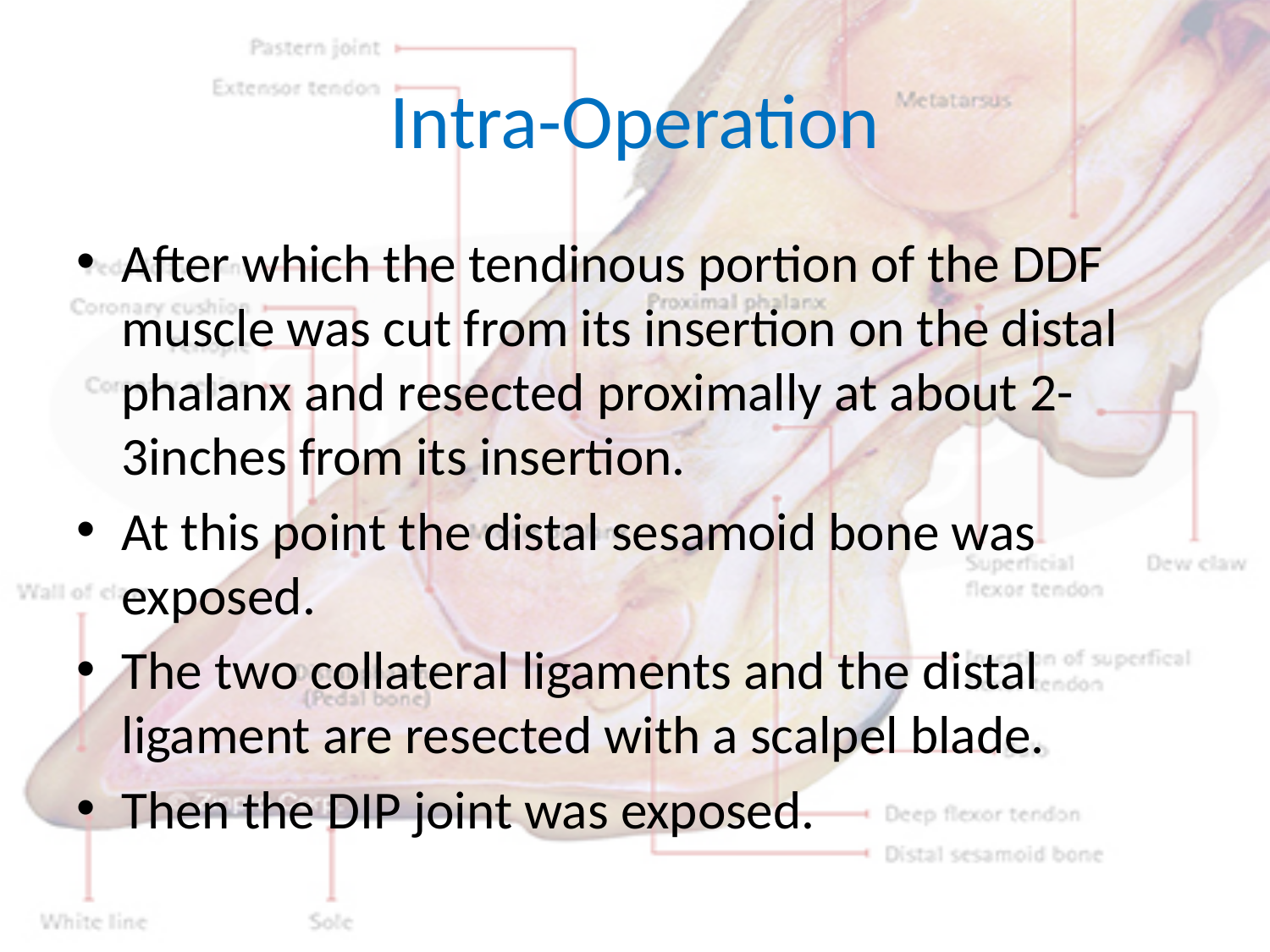

# Intra-Operation
After which the tendinous portion of the DDF muscle was cut from its insertion on the distal phalanx and resected proximally at about 2-3inches from its insertion.
At this point the distal sesamoid bone was exposed.
The two collateral ligaments and the distal ligament are resected with a scalpel blade.
Then the DIP joint was exposed.